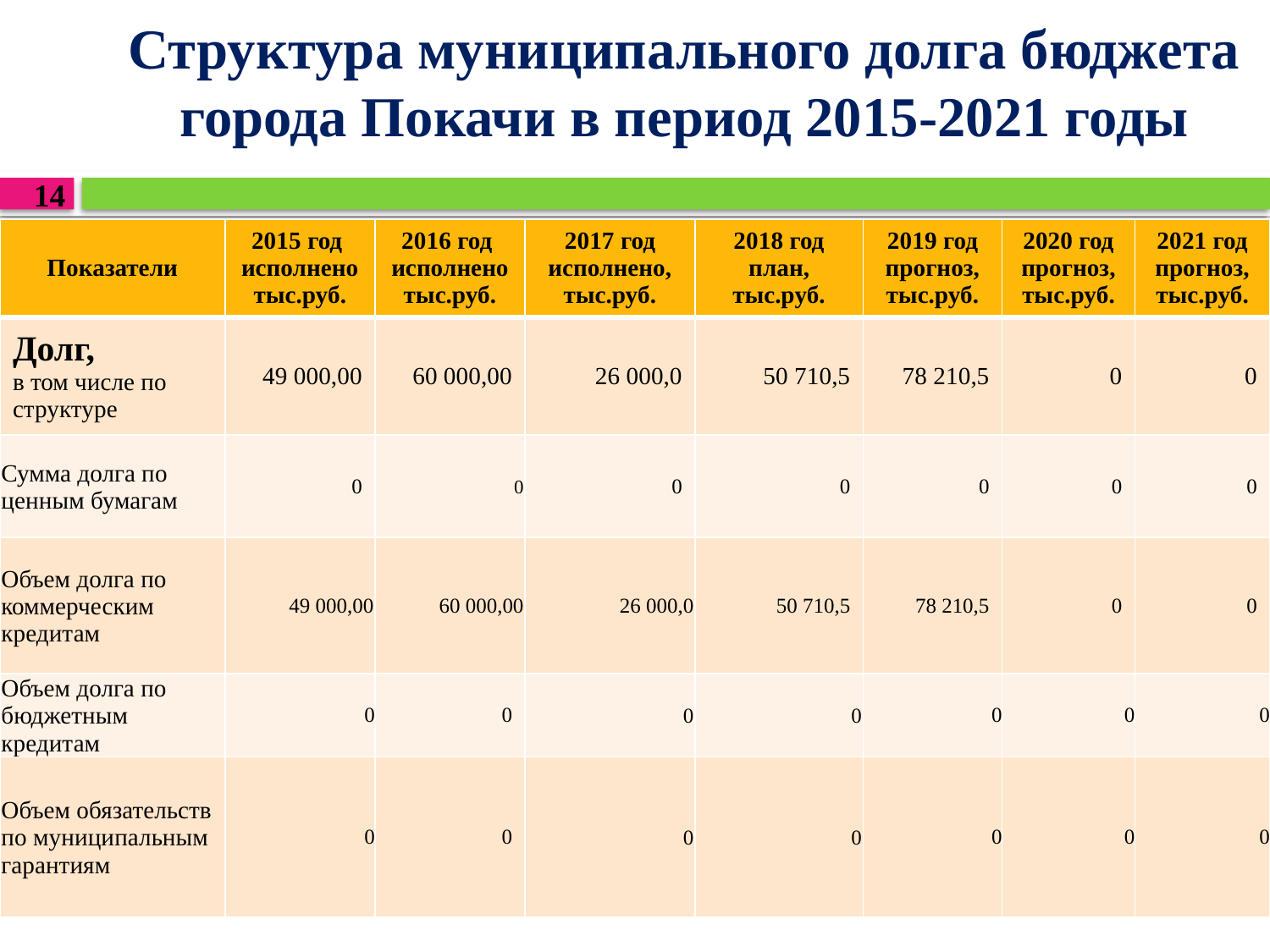

# Структура муниципального долга бюджета города Покачи в период 2015-2021 годы
14
| Показатели | 2015 год исполнено тыс.руб. | 2016 год исполнено тыс.руб. | 2017 год исполнено, тыс.руб. | 2018 год план, тыс.руб. | 2019 год прогноз, тыс.руб. | 2020 год прогноз, тыс.руб. | 2021 год прогноз, тыс.руб. |
| --- | --- | --- | --- | --- | --- | --- | --- |
| Долг, в том числе по структуре | 49 000,00 | 60 000,00 | 26 000,0 | 50 710,5 | 78 210,5 | 0 | 0 |
| Сумма долга по ценным бумагам | 0 | 0 | 0 | 0 | 0 | 0 | 0 |
| Объем долга по коммерческим кредитам | 49 000,00 | 60 000,00 | 26 000,0 | 50 710,5 | 78 210,5 | 0 | 0 |
| Объем долга по бюджетным кредитам | 0 | 0 | 0 | 0 | 0 | 0 | 0 |
| Объем обязательств по муниципальным гарантиям | 0 | 0 | 0 | 0 | 0 | 0 | 0 |